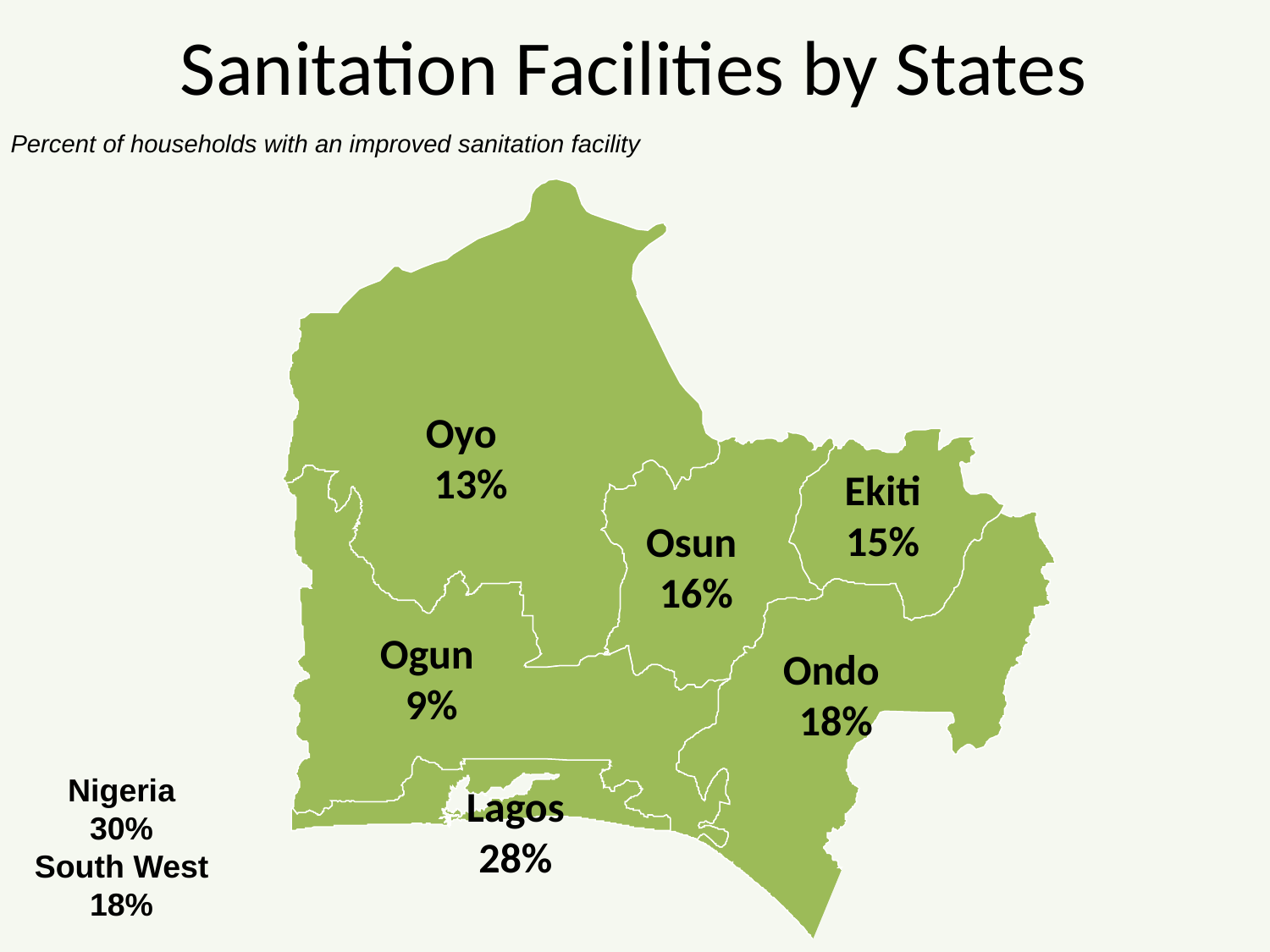

# Sanitation Facilities by States
Percent of households with an improved sanitation facility

Oyo
13%
Ekiti 15%
Osun
16%
Ogun
9%
Ondo
18%
Nigeria
30%
South West
18%
Lagos
28%